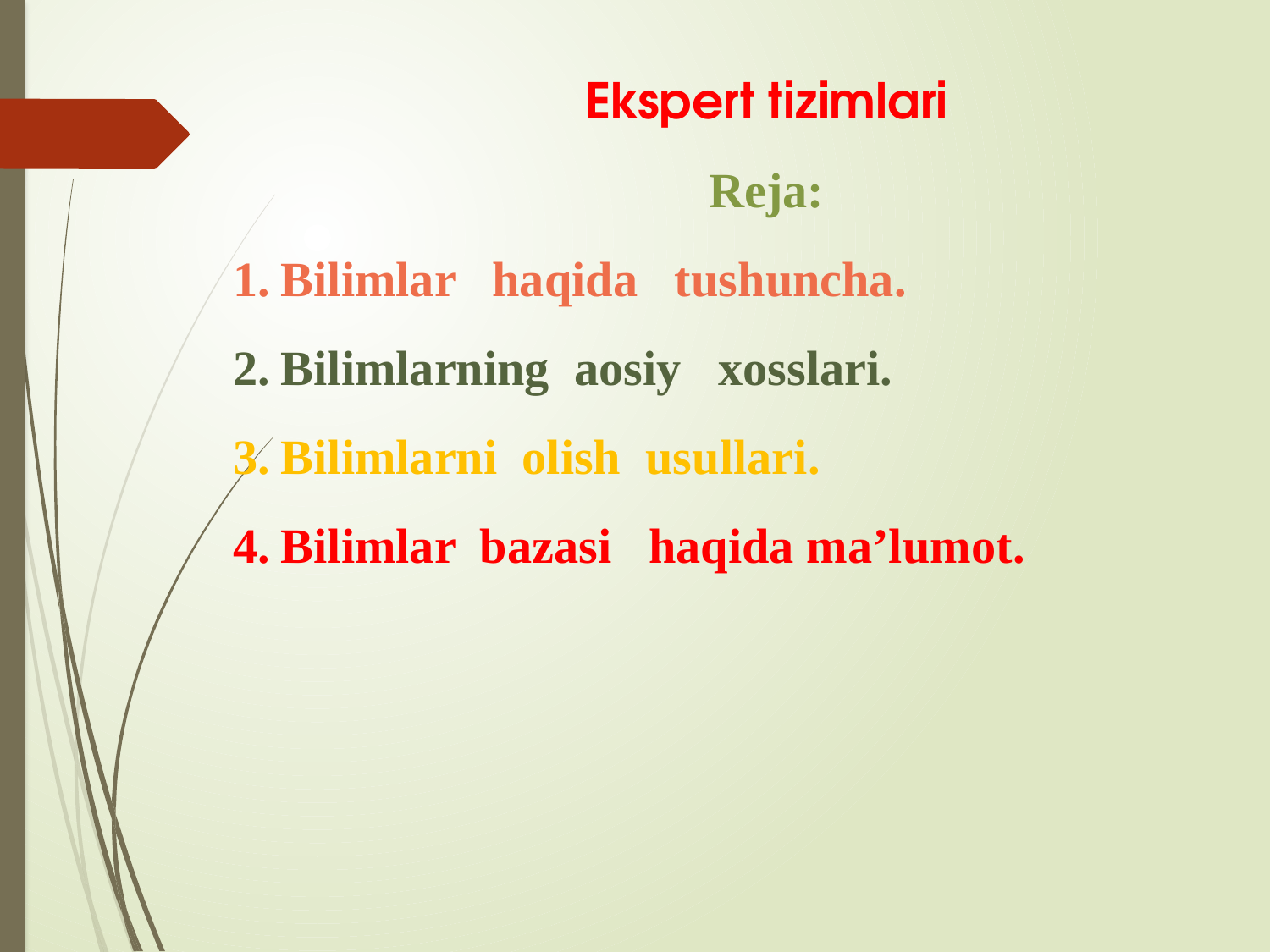

Ekspert tizimlari
Rеjа:
Bilimlar   haqida   tushuncha.
Bilimlarning  aosiy   xosslari.
Bilimlarni  olish  usullari.
Bilimlar  bazasi   haqida ma’lumot.